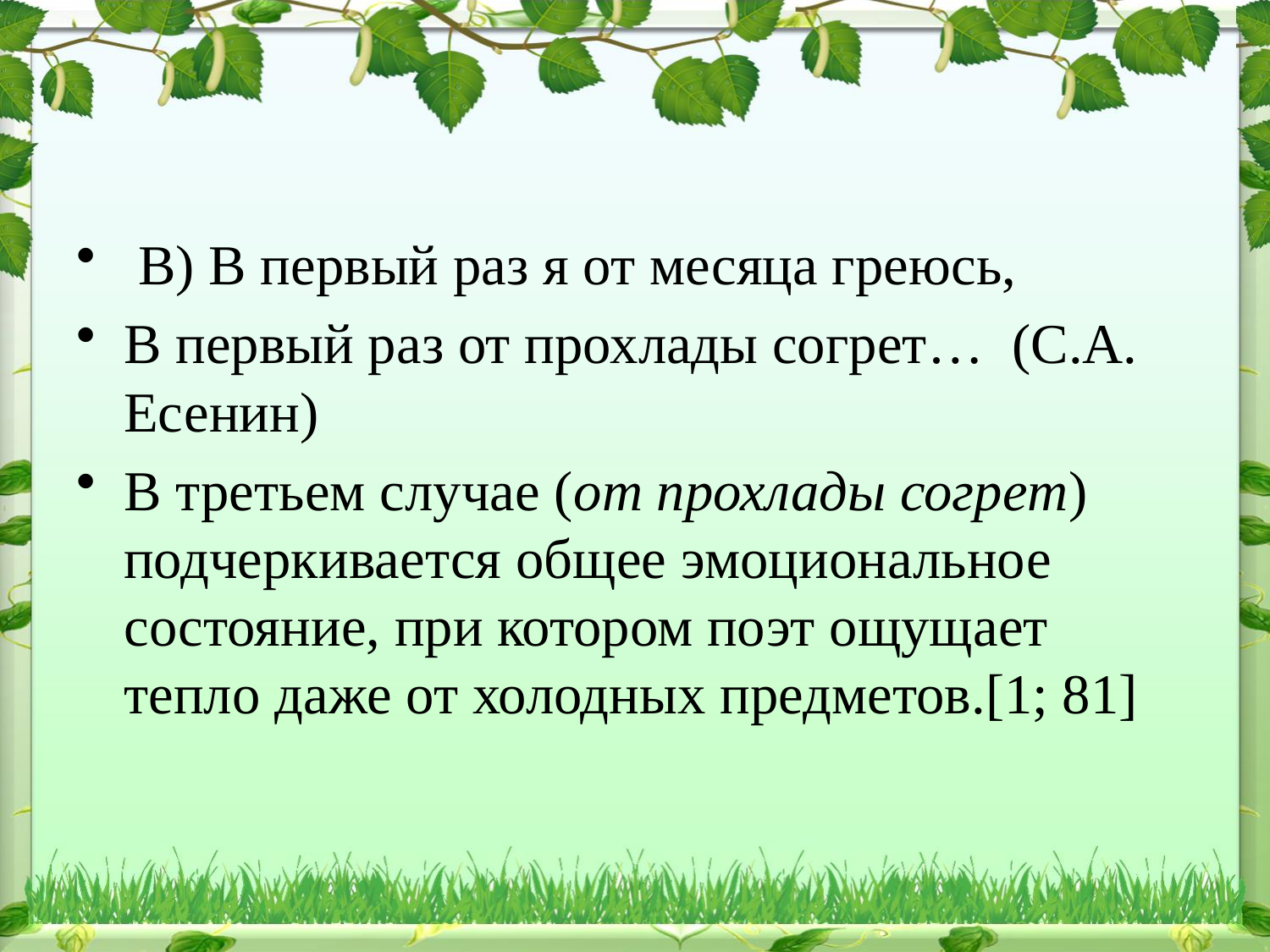

#
 В) В первый раз я от месяца греюсь,
В первый раз от прохлады согрет…  (С.А. Есенин)
В третьем случае (от прохлады согрет) подчеркивается общее эмоциональное состояние, при котором поэт ощущает тепло даже от холодных предметов.[1; 81]